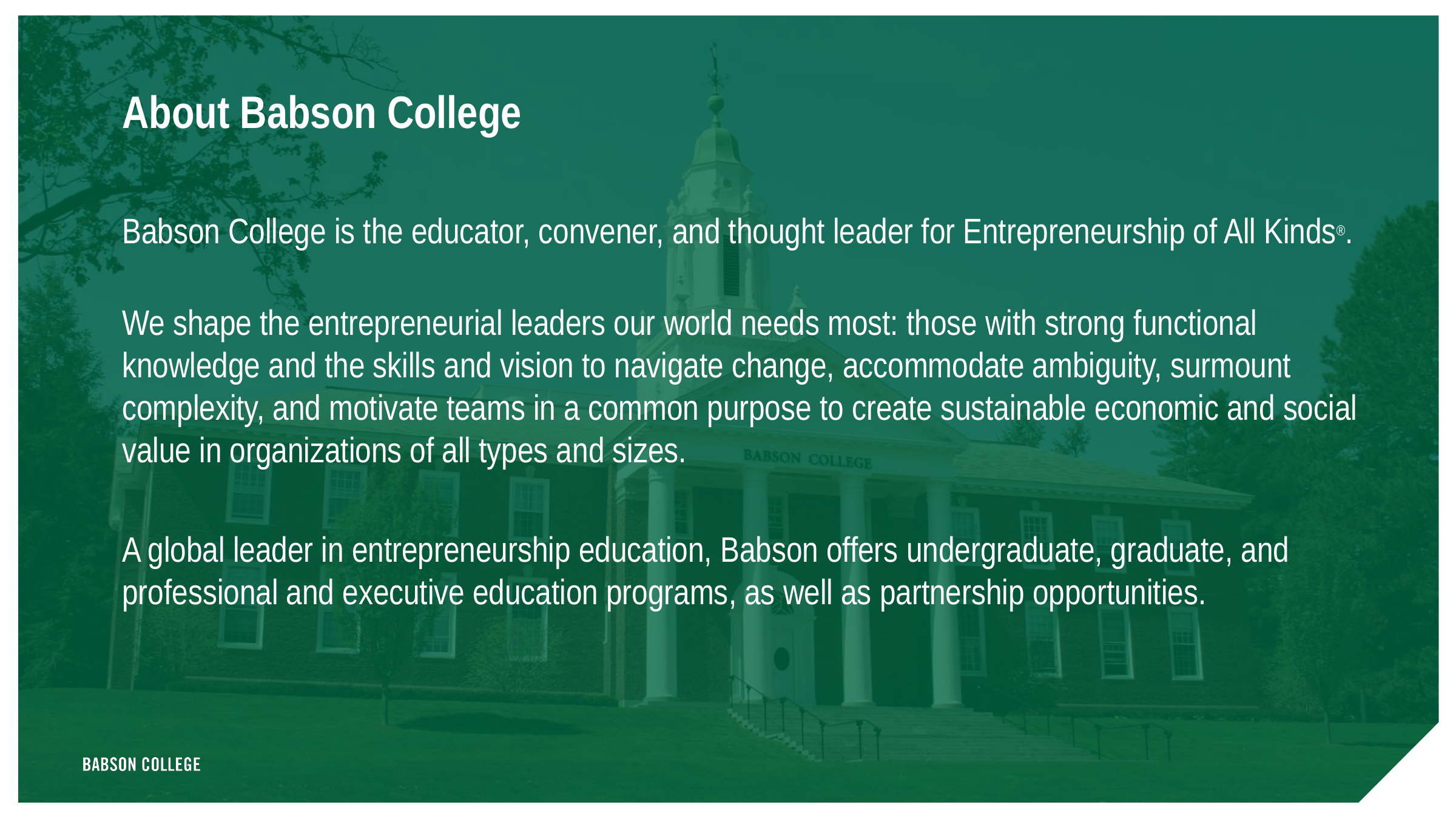

About Babson College

Babson College is the educator, convener, and thought leader for Entrepreneurship of All Kinds®.
We shape the entrepreneurial leaders our world needs most: those with strong functional knowledge and the skills and vision to navigate change, accommodate ambiguity, surmount complexity, and motivate teams in a common purpose to create sustainable economic and social value in organizations of all types and sizes.

A global leader in entrepreneurship education, Babson offers undergraduate, graduate, and professional and executive education programs, as well as partnership opportunities.